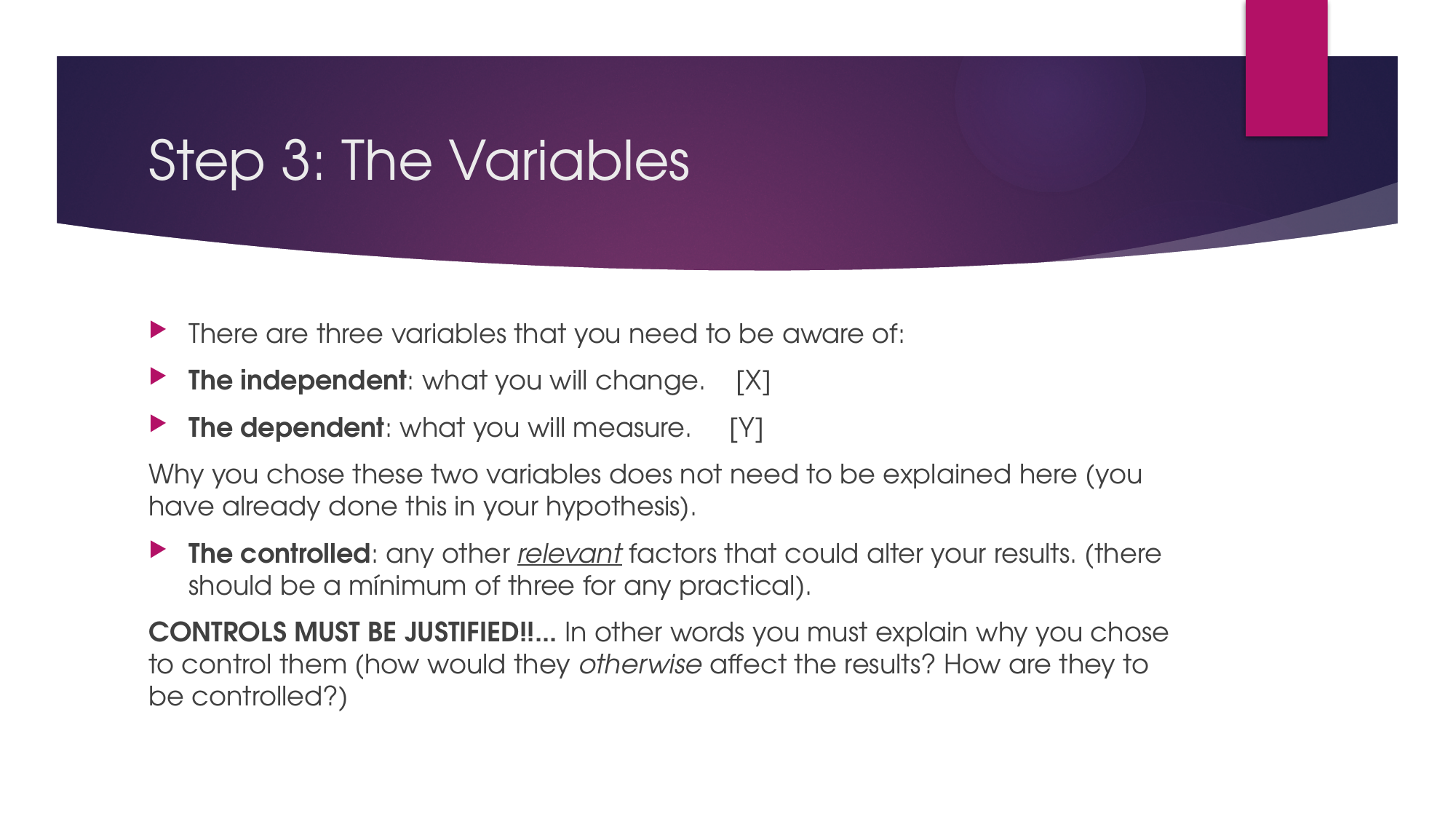

# Step 3: The Variables
There are three variables that you need to be aware of:
The independent: what you will change.    [X]
The dependent: what you will measure.     [Y]
Why you chose these two variables does not need to be explained here (you have already done this in your hypothesis).
The controlled: any other relevant factors that could alter your results. (there should be a mínimum of three for any practical).
CONTROLS MUST BE JUSTIFIED!!... In other words you must explain why you chose to control them (how would they otherwise affect the results? How are they to be controlled?)